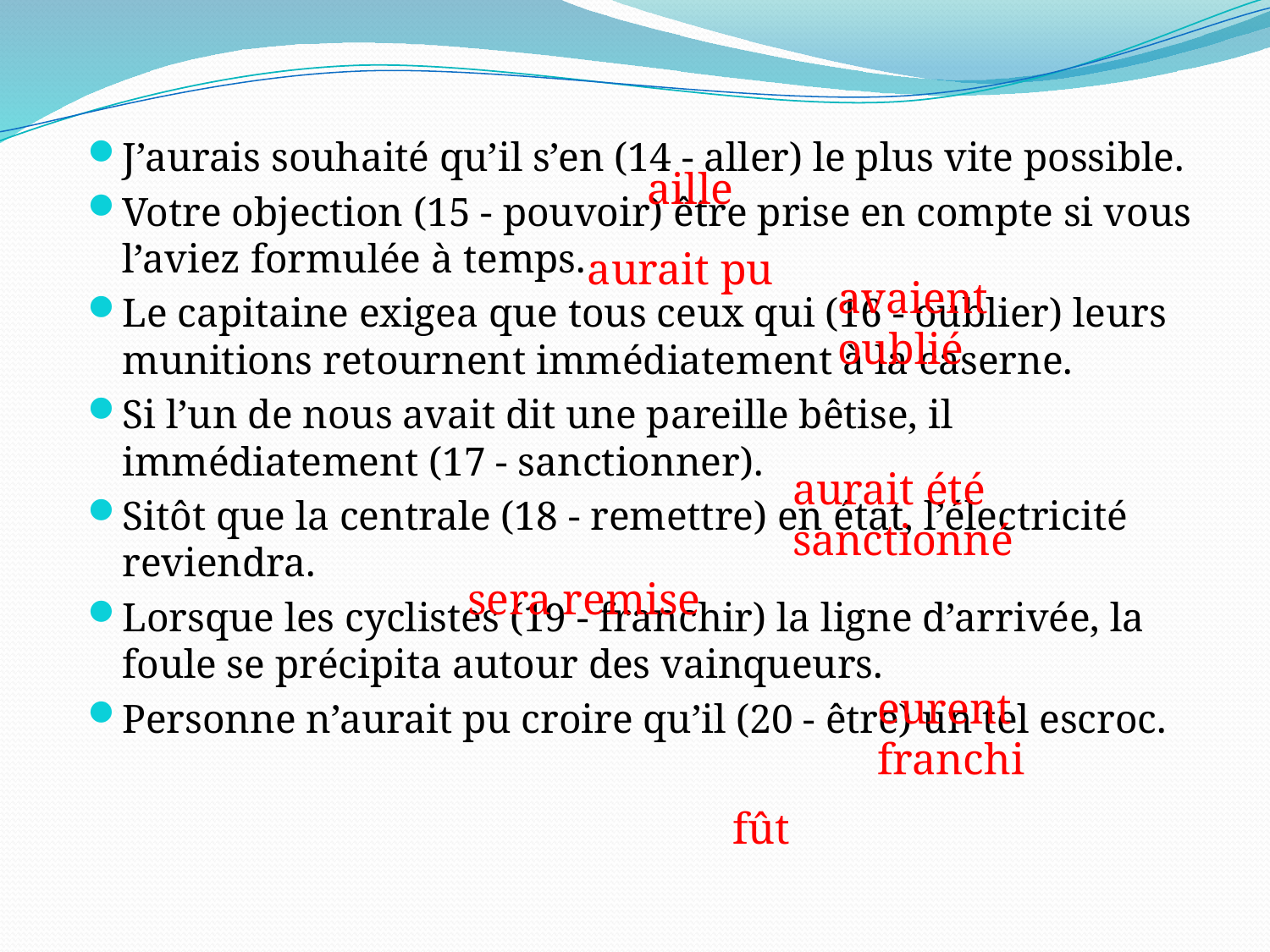

J’aurais souhaité qu’il s’en (14 - aller) le plus vite possible.
Votre objection (15 - pouvoir) être prise en compte si vous l’aviez formulée à temps.
Le capitaine exigea que tous ceux qui (16 - oublier) leurs munitions retournent immédiatement à la caserne.
Si l’un de nous avait dit une pareille bêtise, il immédiatement (17 - sanctionner).
Sitôt que la centrale (18 - remettre) en état, l’électricité reviendra.
Lorsque les cyclistes (19 - franchir) la ligne d’arrivée, la foule se précipita autour des vainqueurs.
Personne n’aurait pu croire qu’il (20 - être) un tel escroc.
aille
aurait pu
avaient oublié
aurait été sanctionné
sera remise
eurent franchi
fût